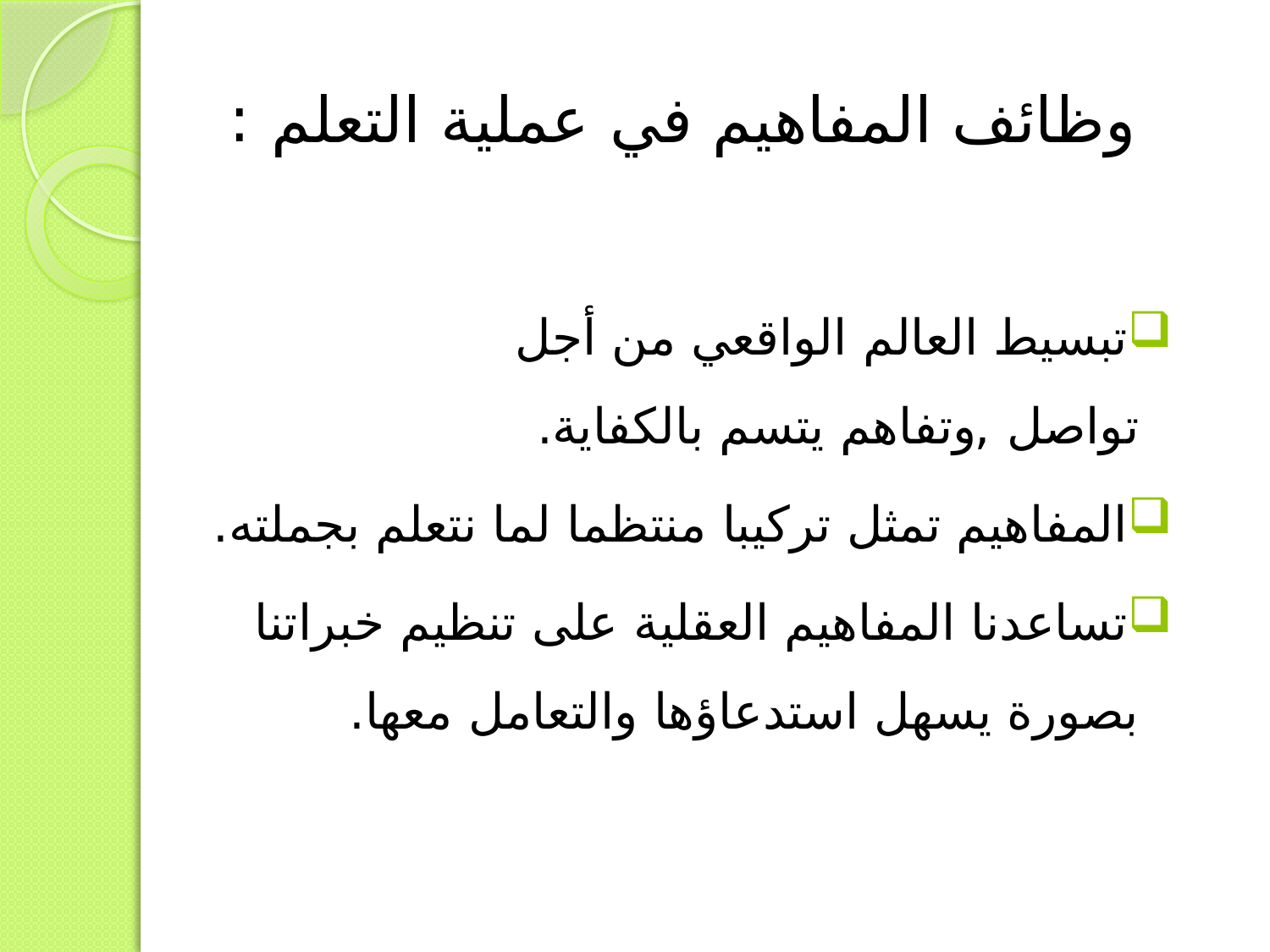

# وظائف المفاهيم في عملية التعلم :

تبسيط العالم الواقعي من أجل تواصل ,وتفاهم يتسم بالكفاية.
المفاهيم تمثل تركيبا منتظما لما نتعلم بجملته.
تساعدنا المفاهيم العقلية على تنظيم خبراتنا بصورة يسهل استدعاؤها والتعامل معها.